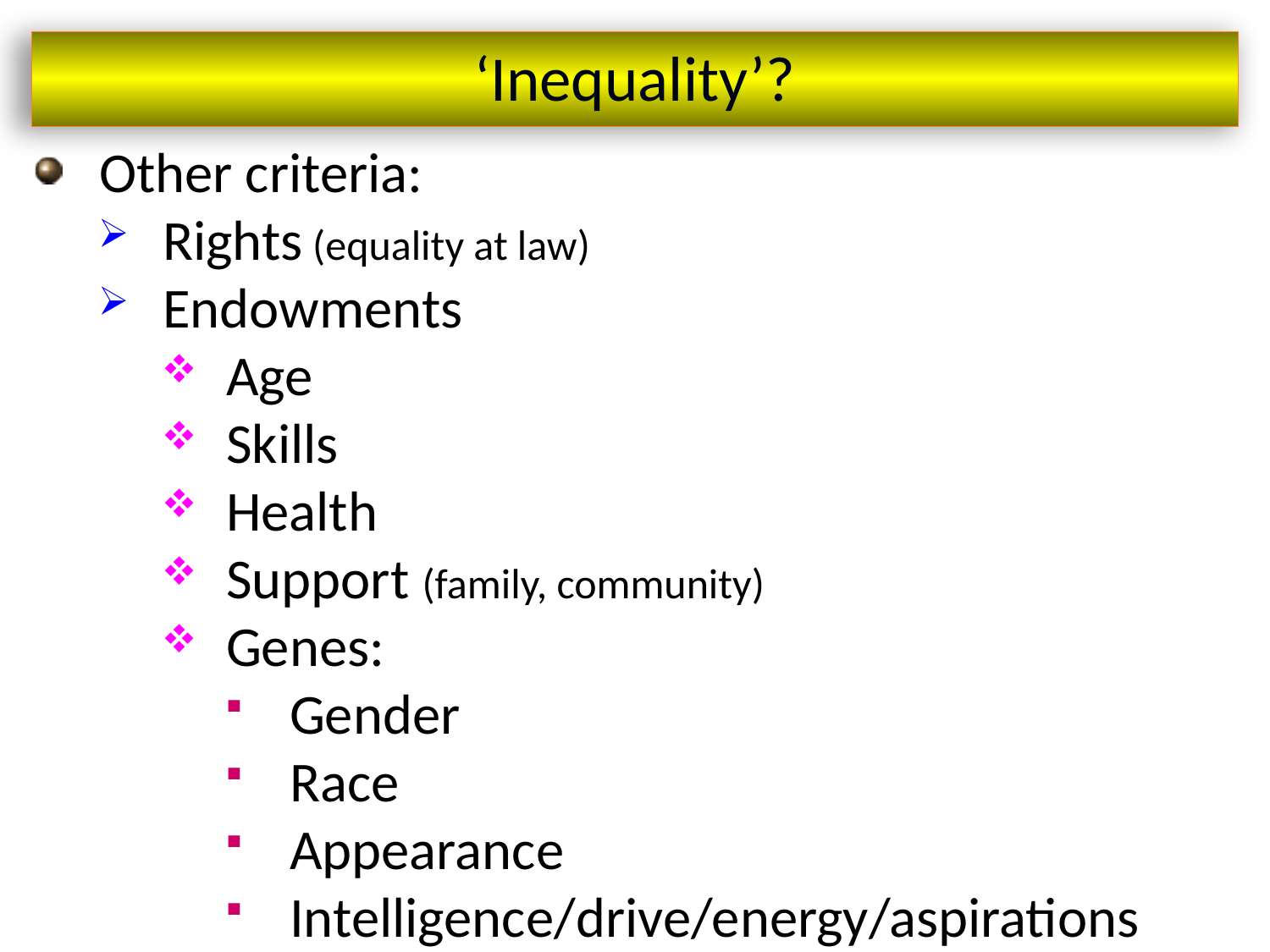

‘Inequality’?
Other criteria:
Rights (equality at law)
Endowments
Age
Skills
Health
Support (family, community)
Genes:
Gender
Race
Appearance
Intelligence/drive/energy/aspirations